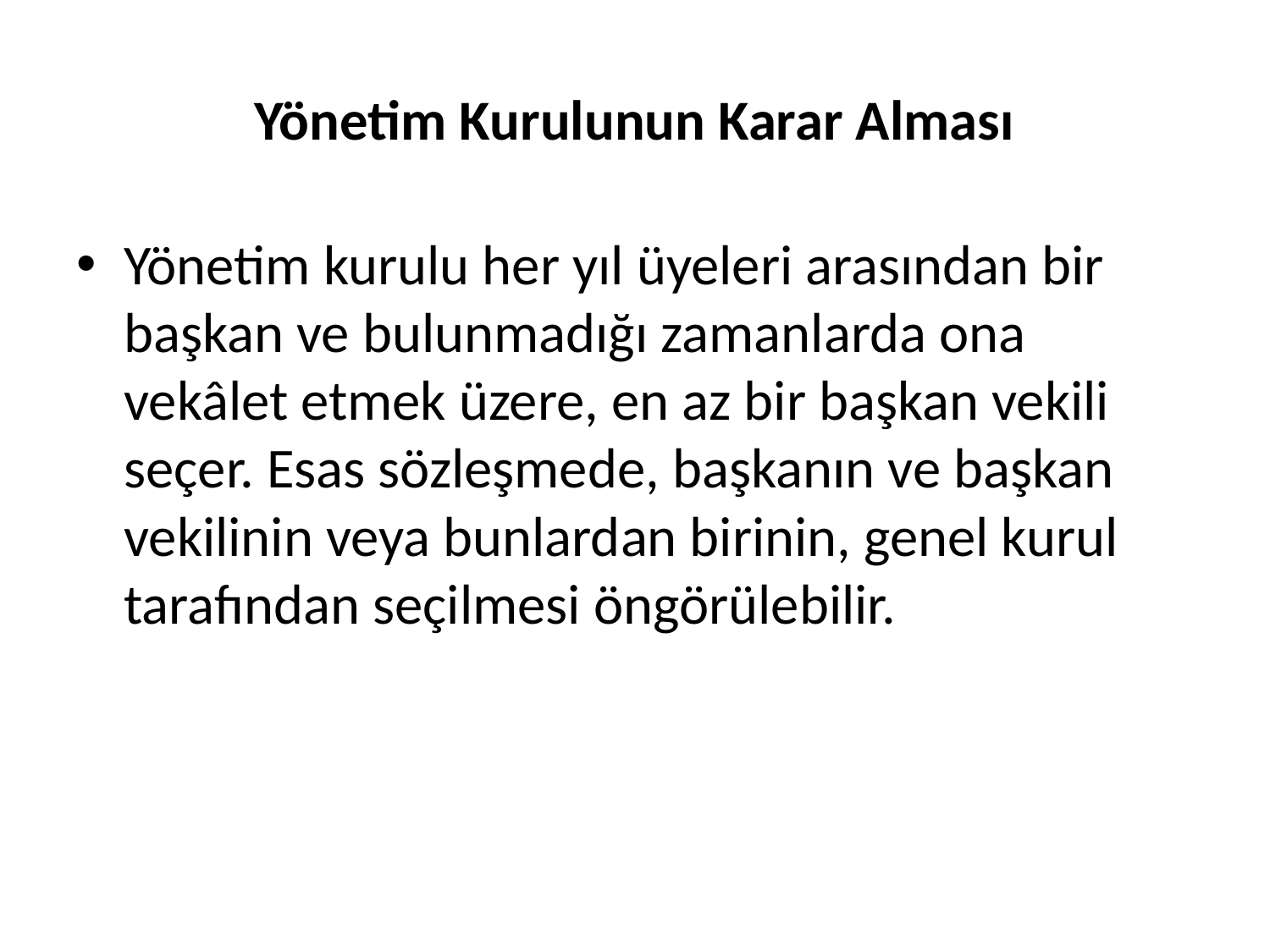

# Yönetim Kurulunun Karar Alması
Yönetim kurulu her yıl üyeleri arasından bir başkan ve bulunmadığı zamanlarda ona vekâlet etmek üzere, en az bir başkan vekili seçer. Esas sözleşmede, başkanın ve başkan vekilinin veya bunlardan birinin, genel kurul tarafından seçilmesi öngörülebilir.